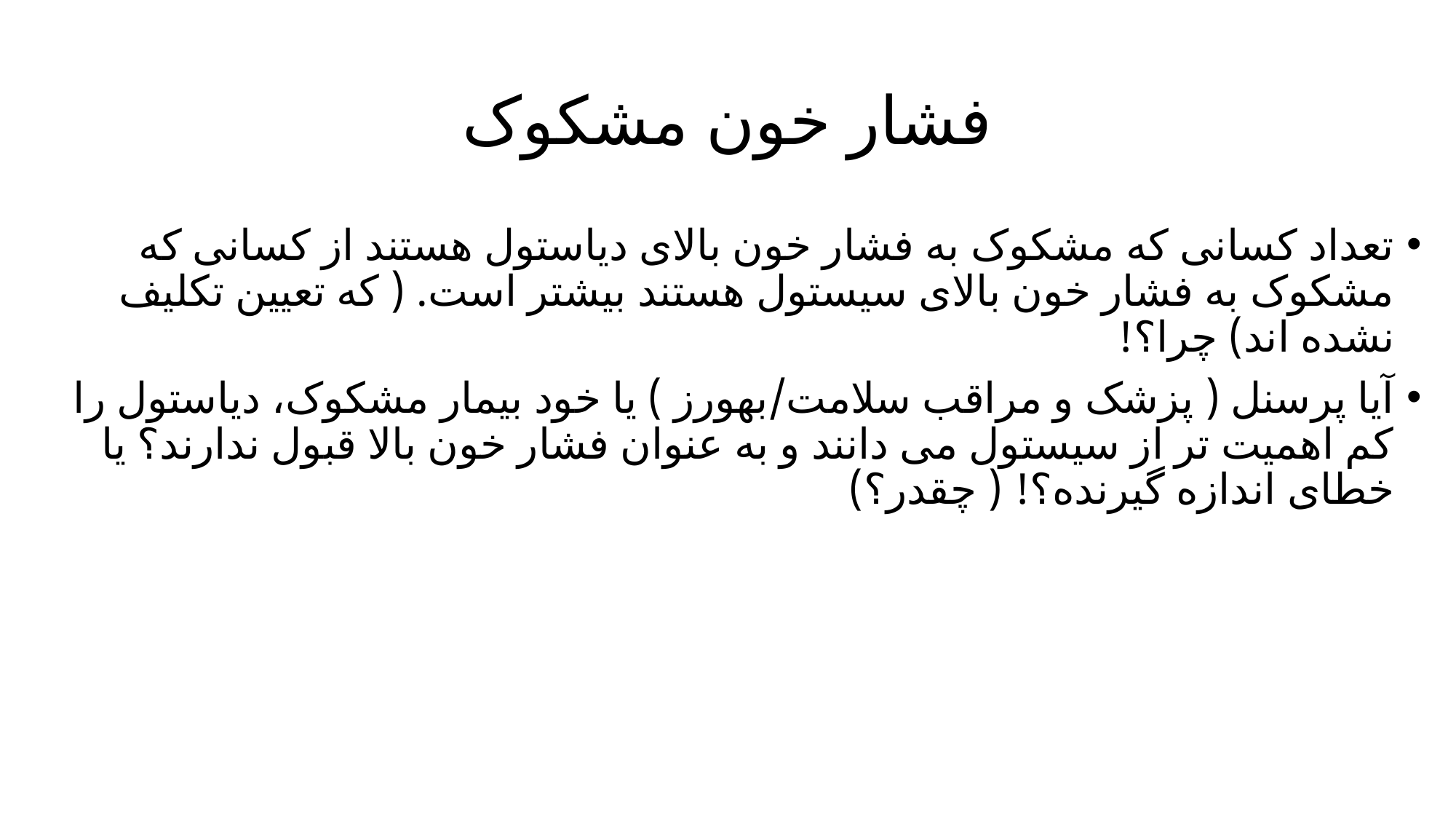

# فشار خون مشکوک
تعداد کسانی که مشکوک به فشار خون بالای دیاستول هستند از کسانی که مشکوک به فشار خون بالای سیستول هستند بیشتر است. ( که تعیین تکلیف نشده اند) چرا؟!
آیا پرسنل ( پزشک و مراقب سلامت/بهورز ) یا خود بیمار مشکوک، دیاستول را کم اهمیت تر از سیستول می دانند و به عنوان فشار خون بالا قبول ندارند؟ یا خطای اندازه گیرنده؟! ( چقدر؟)